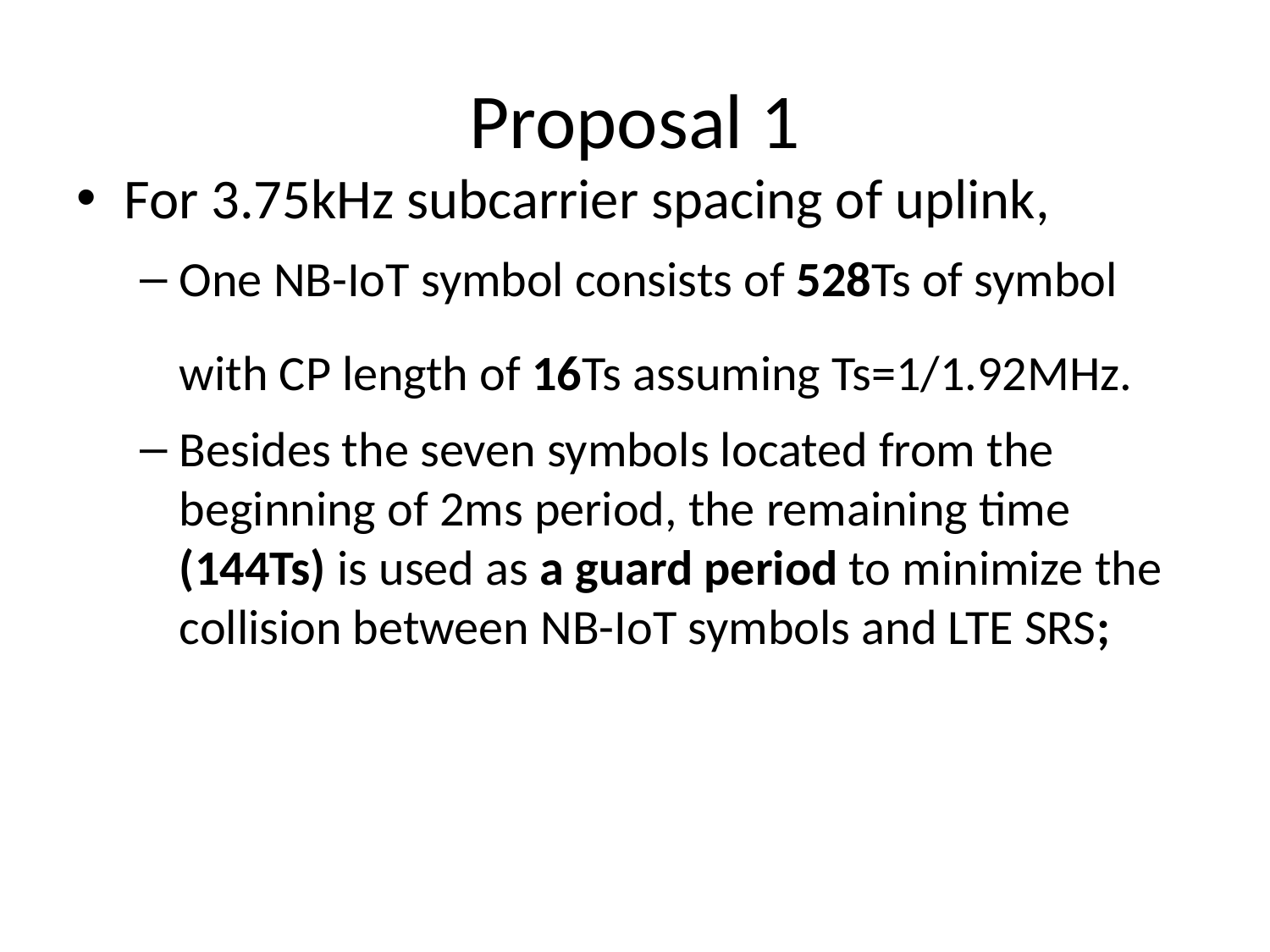

# Proposal 1
For 3.75kHz subcarrier spacing of uplink,
One NB-IoT symbol consists of 528Ts of symbol with CP length of 16Ts assuming Ts=1/1.92MHz.
Besides the seven symbols located from the beginning of 2ms period, the remaining time (144Ts) is used as a guard period to minimize the collision between NB-IoT symbols and LTE SRS;